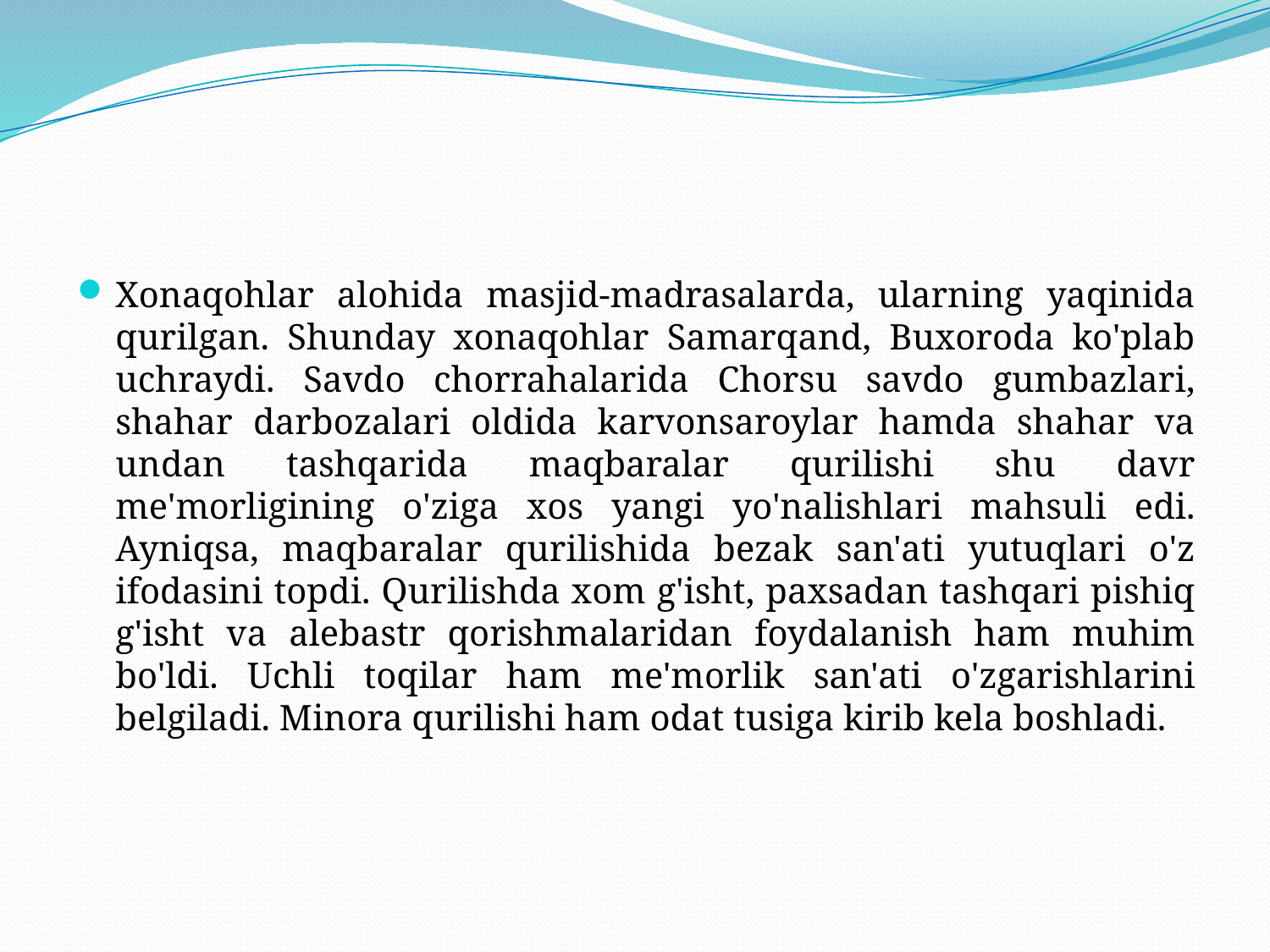

Xonaqohlar alohida masjid-madrasalarda, ularning yaqinida qurilgan. Shunday xonaqohlar Samarqand, Buxoroda ko'plab uchraydi. Savdo chorrahalarida Chorsu savdo gumbazlari, shahar darbozalari oldida karvonsaroylar hamda shahar va undan tashqarida maqbaralar qurilishi shu davr me'morligining o'ziga xos yangi yo'nalishlari mahsuli edi. Ayniqsa, maqbaralar qurilishida bezak san'ati yutuqlari o'z ifodasini topdi. Qurilishda xom g'isht, paxsadan tashqari pishiq g'isht va alebastr qorishmalaridan foydalanish ham muhim bo'ldi. Uchli toqilar ham me'morlik san'ati o'zgarishlarini belgiladi. Minora qurilishi ham odat tusiga kirib kela boshladi.